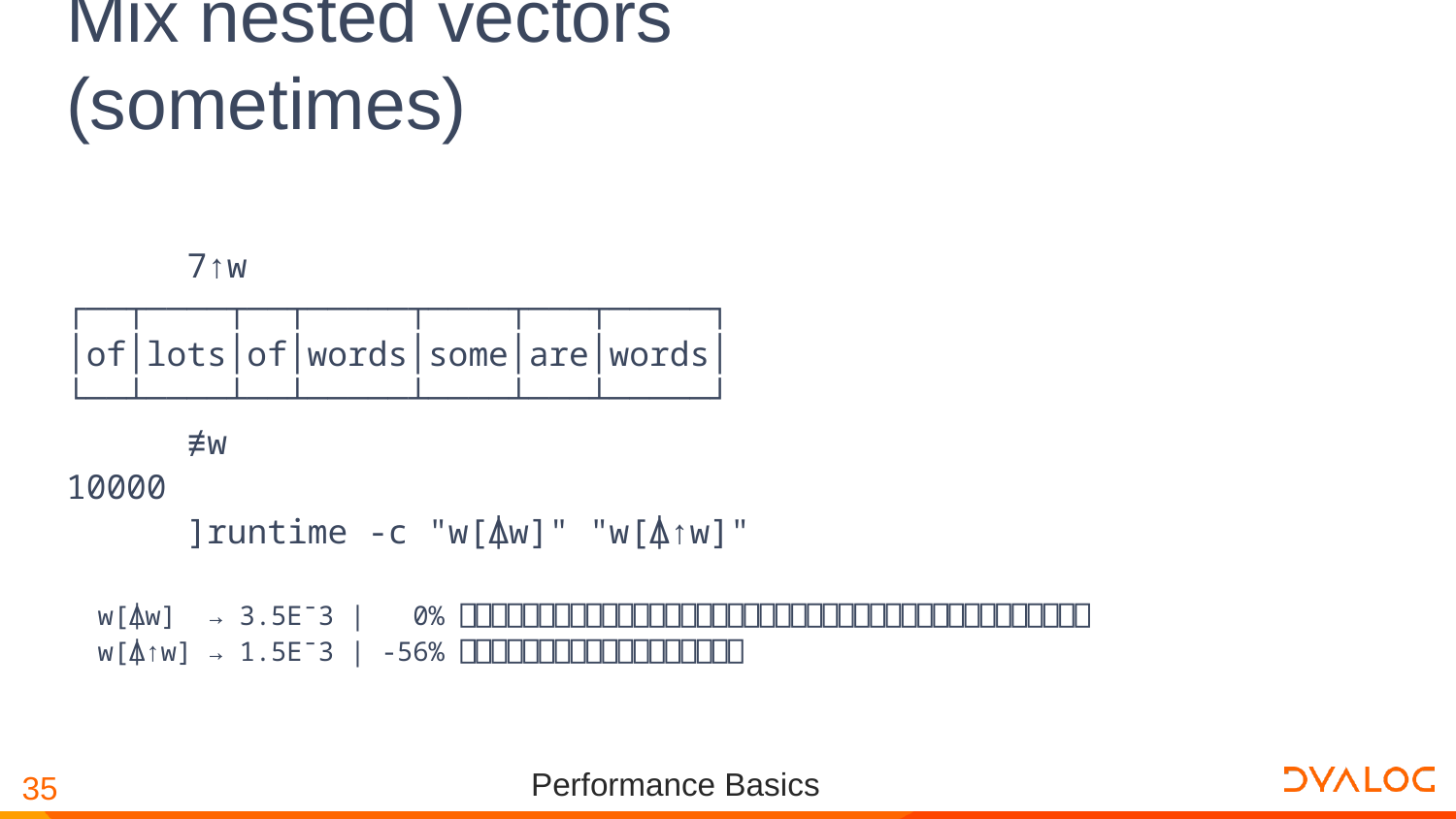

# Mix nested vectors (sometimes)
      7↑w
┌──┬────┬──┬─────┬────┬───┬─────┐
│of│lots│of│words│some│are│words│
└──┴────┴──┴─────┴────┴───┴─────┘
      ≢w
10000
      ]runtime -c "w[⍋w]" "w[⍋↑w]"

  w[⍋w]  → 3.5E¯3 |   0% ⎕⎕⎕⎕⎕⎕⎕⎕⎕⎕⎕⎕⎕⎕⎕⎕⎕⎕⎕⎕⎕⎕⎕⎕⎕⎕⎕⎕⎕⎕⎕⎕⎕⎕⎕⎕⎕⎕⎕⎕
  w[⍋↑w] → 1.5E¯3 | -56% ⎕⎕⎕⎕⎕⎕⎕⎕⎕⎕⎕⎕⎕⎕⎕⎕⎕⎕